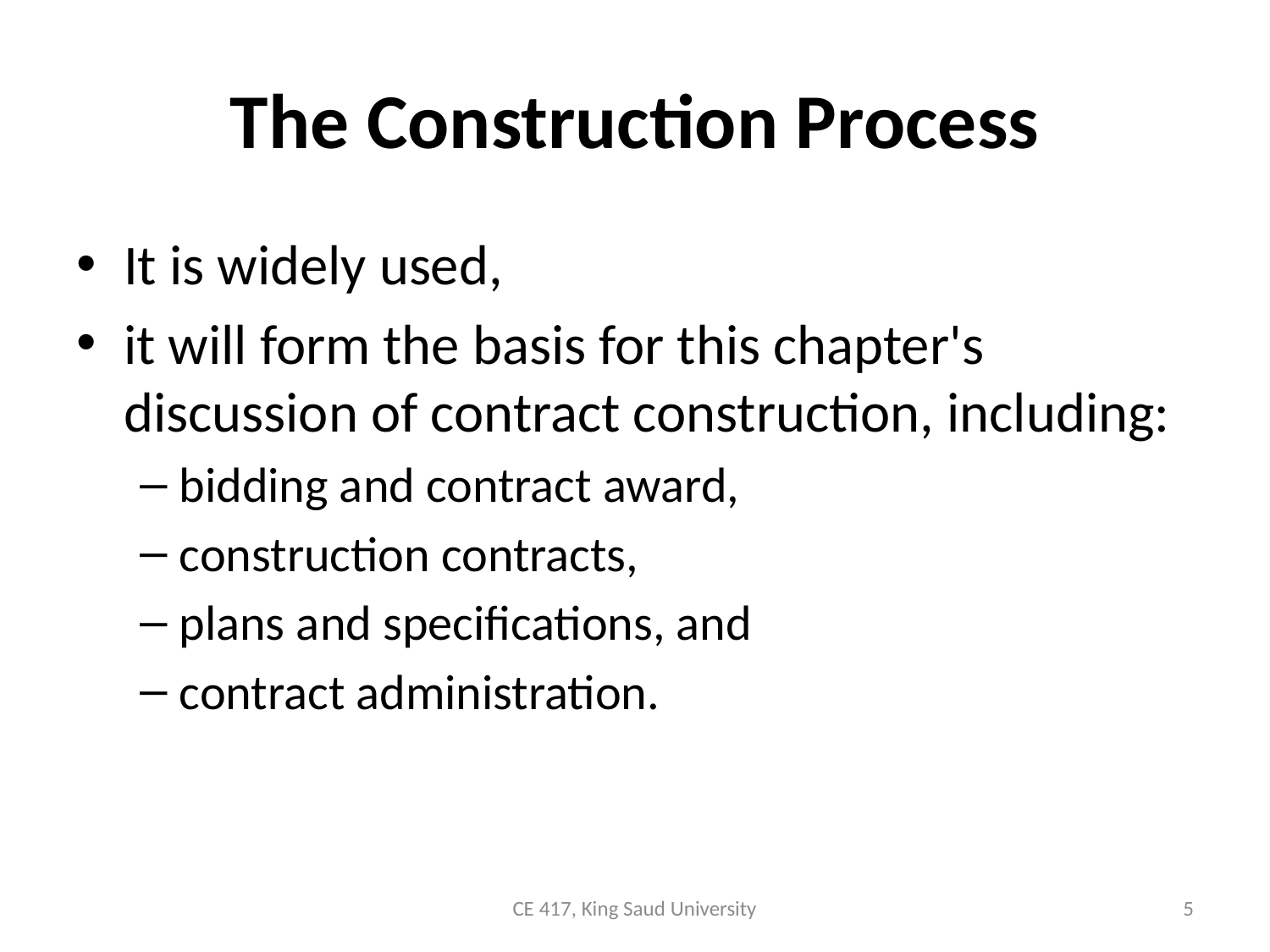

# The Construction Process
It is widely used,
it will form the basis for this chapter's discussion of contract construction, including:
bidding and contract award,
construction contracts,
plans and specifications, and
contract administration.
CE 417, King Saud University
5